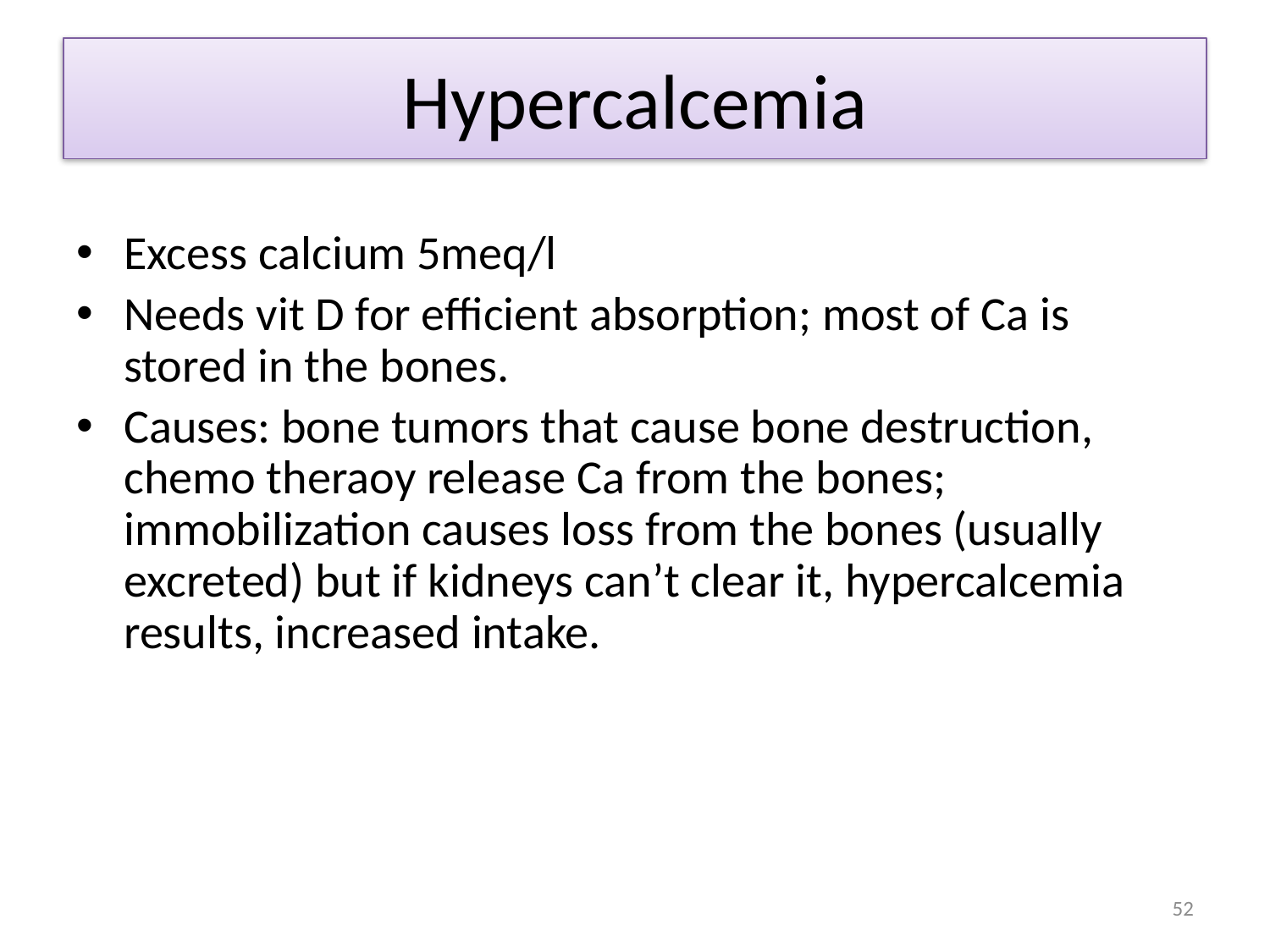

# Hypercalcemia
Excess calcium 5meq/l
Needs vit D for efficient absorption; most of Ca is stored in the bones.
Causes: bone tumors that cause bone destruction, chemo theraoy release Ca from the bones; immobilization causes loss from the bones (usually excreted) but if kidneys can’t clear it, hypercalcemia results, increased intake.

52